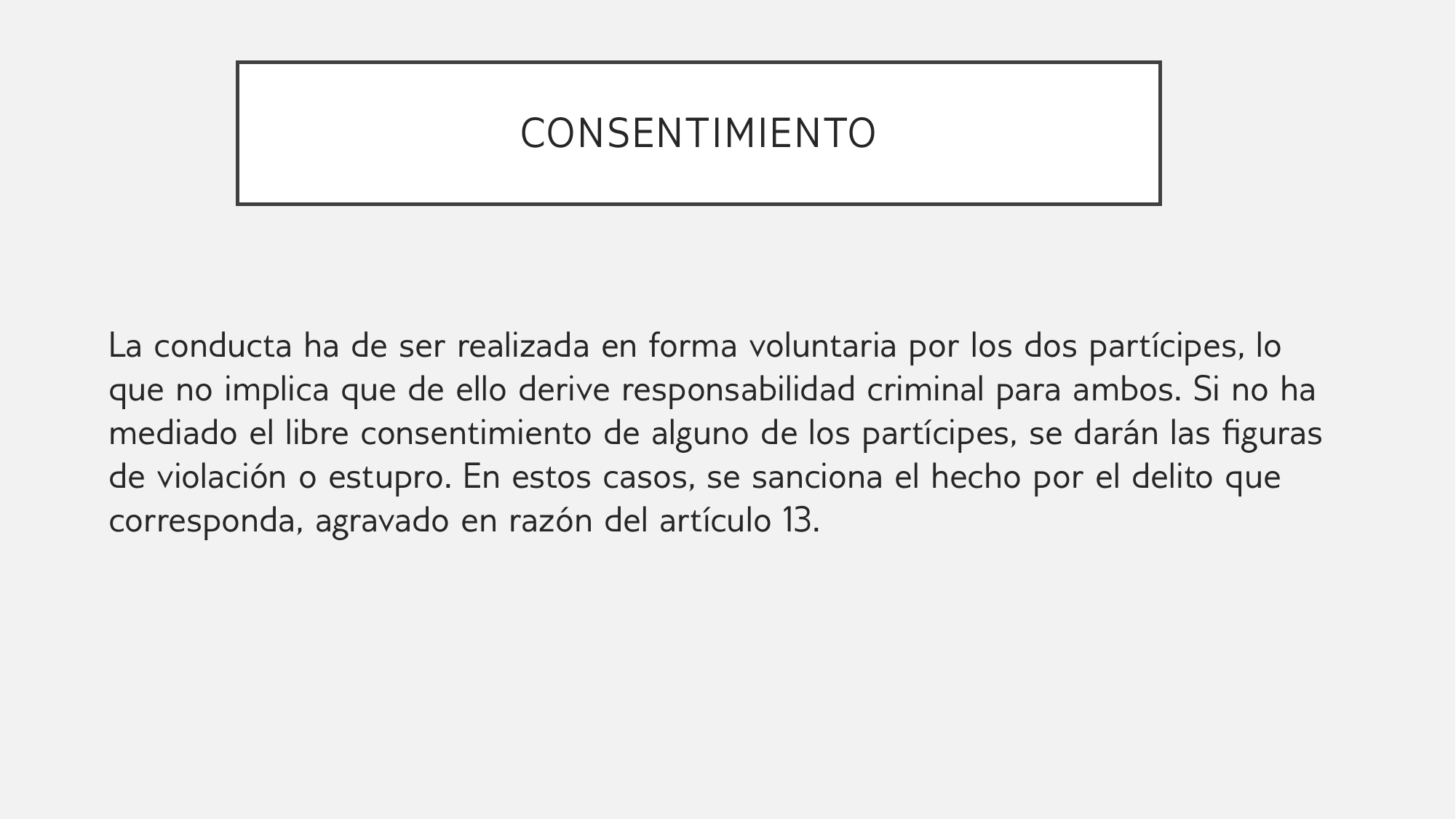

# Consentimiento
La conducta ha de ser realizada en forma voluntaria por los dos partícipes, lo que no implica que de ello derive responsabilidad criminal para ambos. Si no ha mediado el libre consentimiento de alguno de los partícipes, se darán las figuras de violación o estupro. En estos casos, se sanciona el hecho por el delito que corresponda, agravado en razón del artículo 13.